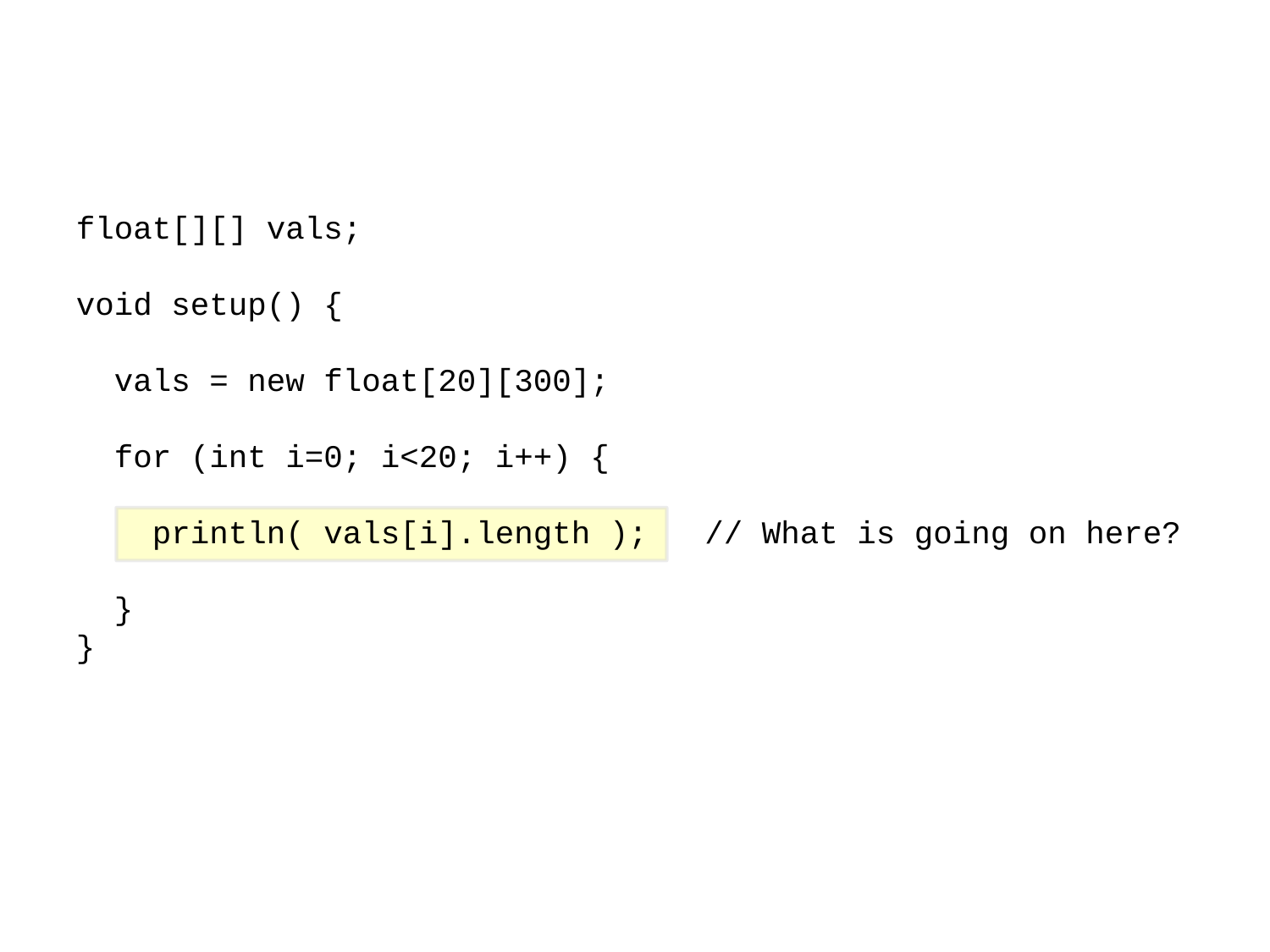

float[][] vals;

void setup() {

  vals = new float[20][300];

  for (int i=0; i<20; i++) {

    println( vals[i].length );   // What is going on here?

  }
}